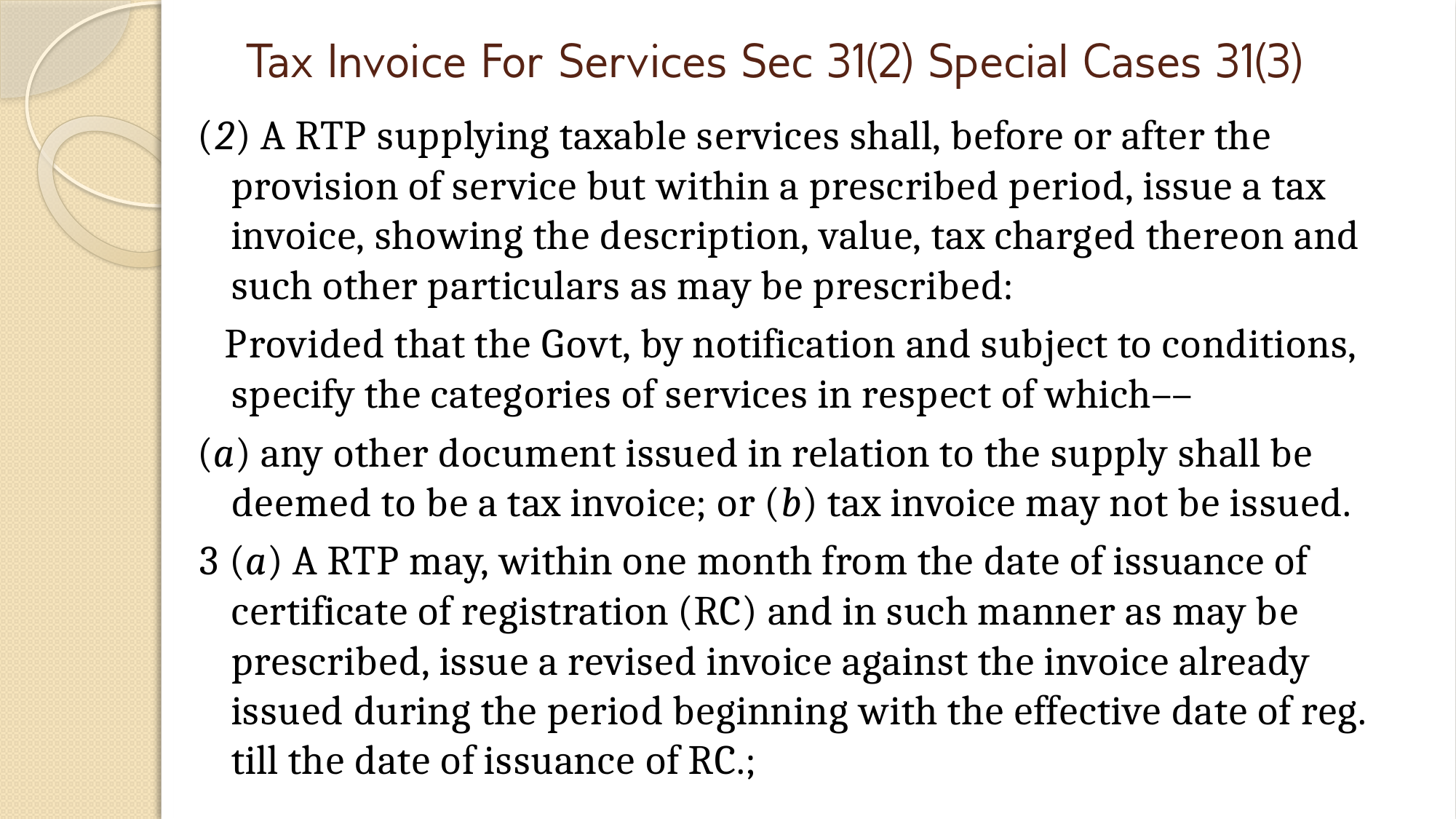

# Tax Invoice For Services Sec 31(2) Special Cases 31(3)
(2) A RTP supplying taxable services shall, before or after the provision of service but within a prescribed period, issue a tax invoice, showing the description, value, tax charged thereon and such other particulars as may be prescribed:
   Provided that the Govt, by notification and subject to conditions, specify the categories of services in respect of which––
(a) any other document issued in relation to the supply shall be deemed to be a tax invoice; or (b) tax invoice may not be issued.
3 (a) A RTP may, within one month from the date of issuance of certificate of registration (RC) and in such manner as may be prescribed, issue a revised invoice against the invoice already issued during the period beginning with the effective date of reg. till the date of issuance of RC.;